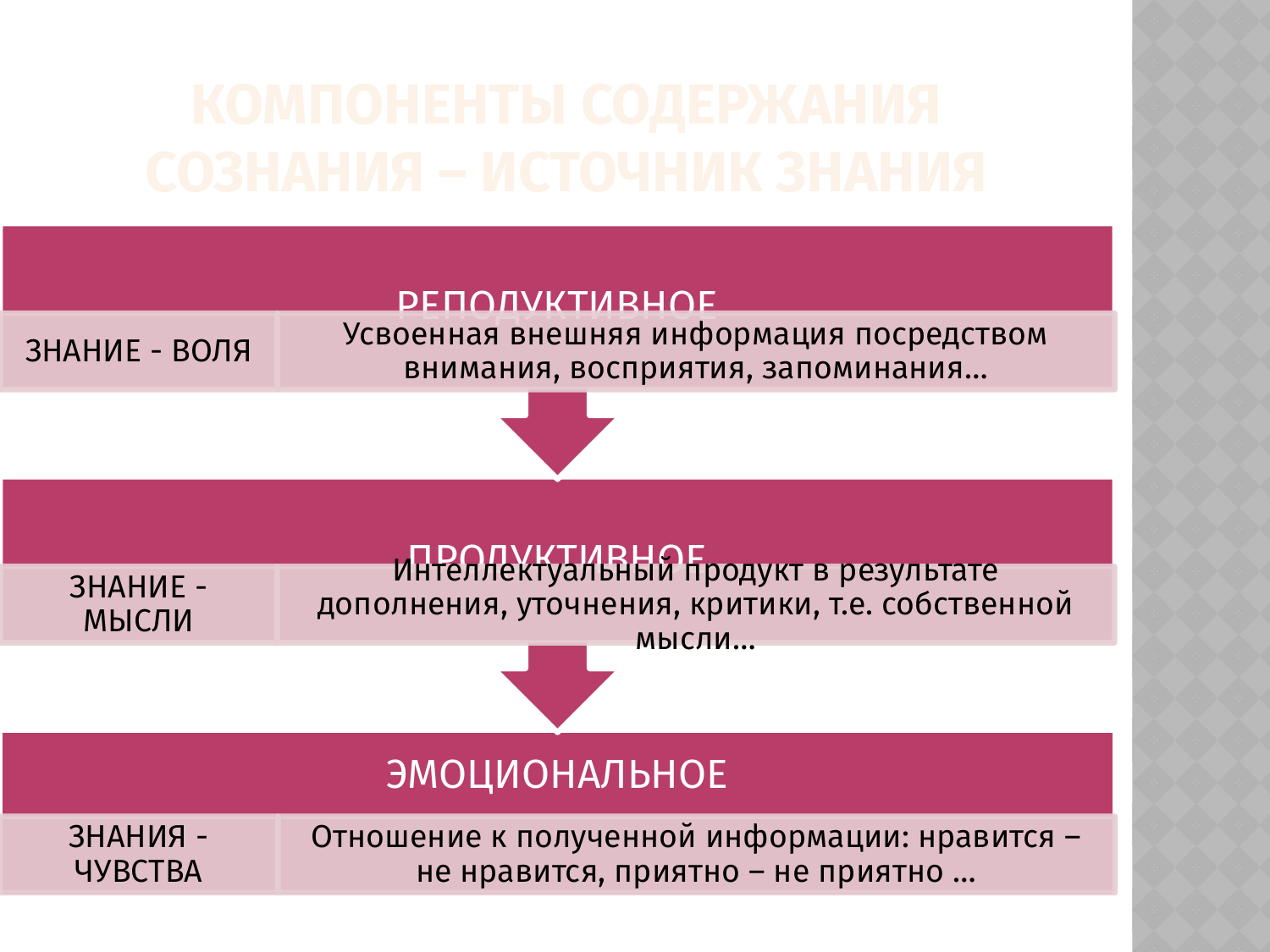

# Компоненты содержания сознания – источник знания
ЭМОЦИОНАЛЬНОЕ
ЗНАНИЯ - ЧУВСТВА
Отношение к полученной информации: нравится – не нравится, приятно – не приятно …
ПРОДУКТИВНОЕ
ЗНАНИЕ - МЫСЛИ
Интеллектуальный продукт в результате дополнения, уточнения, критики, т.е. собственной мысли…
РЕПОДУКТИВНОЕ
ЗНАНИЕ - ВОЛЯ
Усвоенная внешняя информация посредством внимания, восприятия, запоминания…